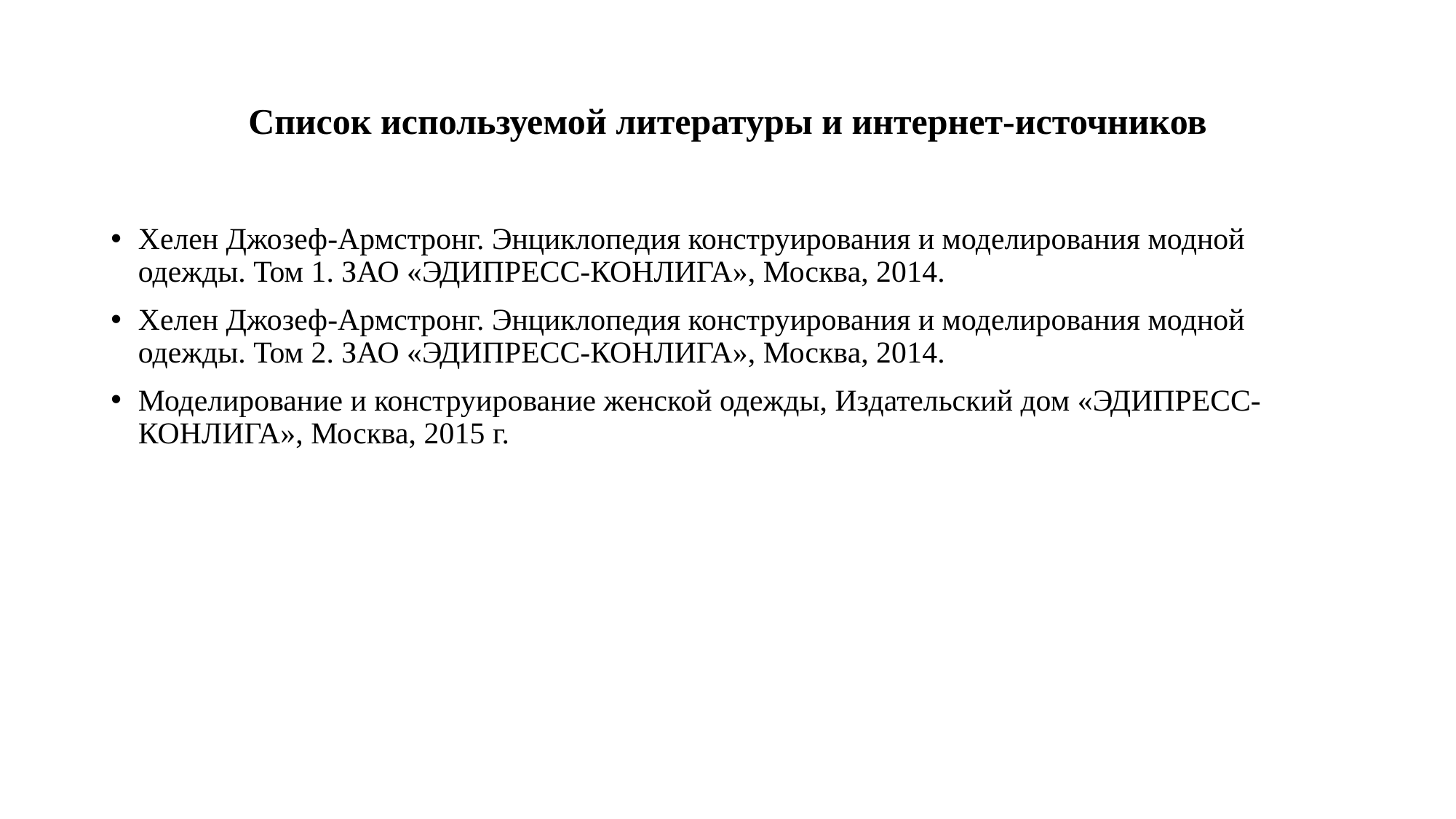

# Список используемой литературы и интернет-источников
Хелен Джозеф-Армстронг. Энциклопедия конструирования и моделирования модной одежды. Том 1. ЗАО «ЭДИПРЕСС-КОНЛИГА», Москва, 2014.
Хелен Джозеф-Армстронг. Энциклопедия конструирования и моделирования модной одежды. Том 2. ЗАО «ЭДИПРЕСС-КОНЛИГА», Москва, 2014.
Моделирование и конструирование женской одежды, Издательский дом «ЭДИПРЕСС-КОНЛИГА», Москва, 2015 г.